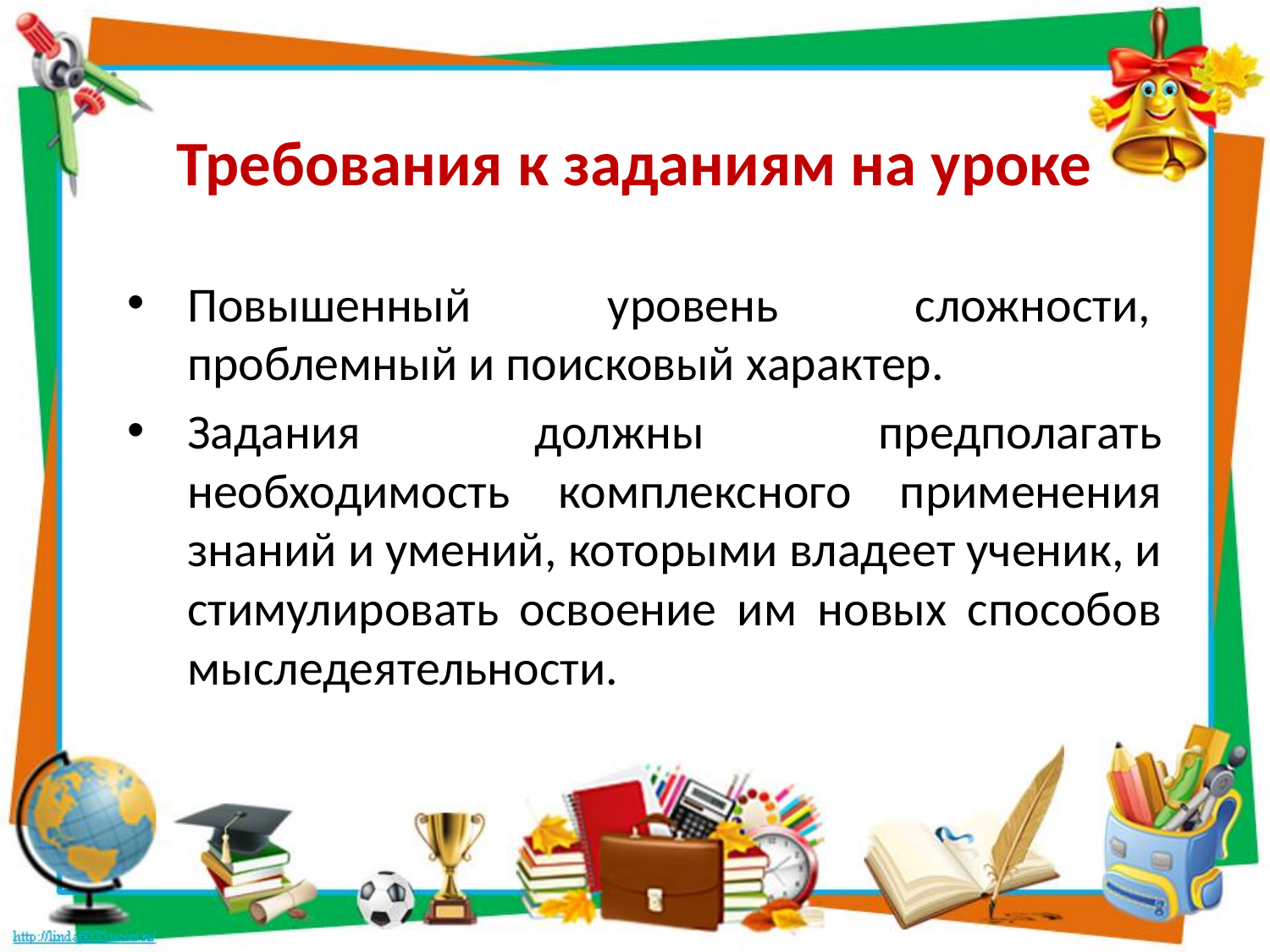

# Требования к заданиям на уроке
Повышенный уровень сложности,  проблемный и поисковый характер.
Задания должны предполагать необходимость комплексного применения знаний и умений, которыми владеет ученик, и стимулировать освоение им новых способов мыследеятельности.